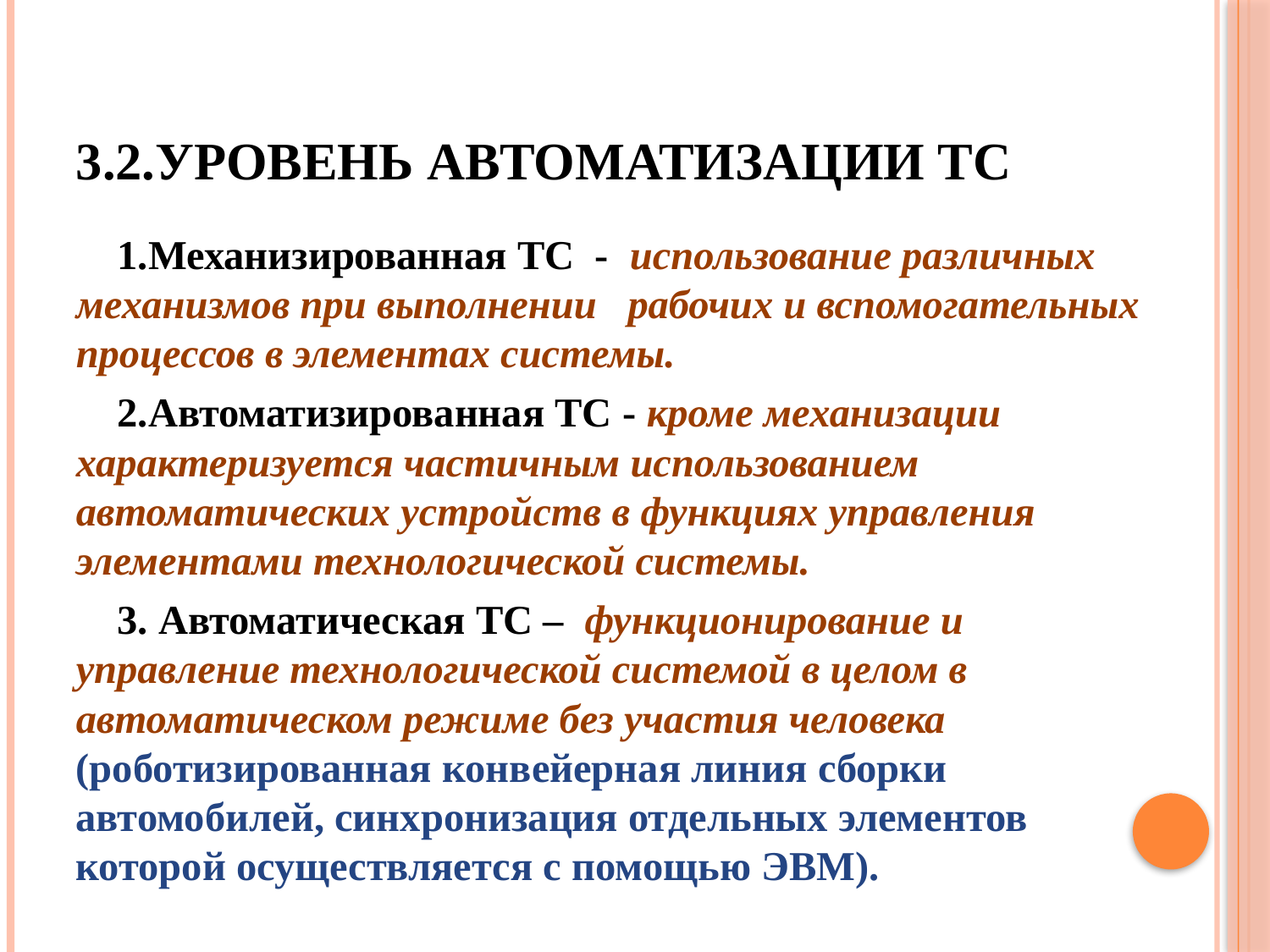

# 3.2.Уровень автоматизации ТС
    1.Механизированная ТС  -  использование различных механизмов при выполнении   рабочих и вспомогательных процессов в элементах системы.
    2.Автоматизированная ТС - кроме механизации характеризуется частичным использованием автоматических устройств в функциях управления элементами технологической системы.
    3. Автоматическая ТС –  функционирование и управление технологической системой в целом в автоматическом режиме без участия человека (роботизированная конвейерная линия сборки автомобилей, синхронизация отдельных элементов которой осуществляется с помощью ЭВМ).